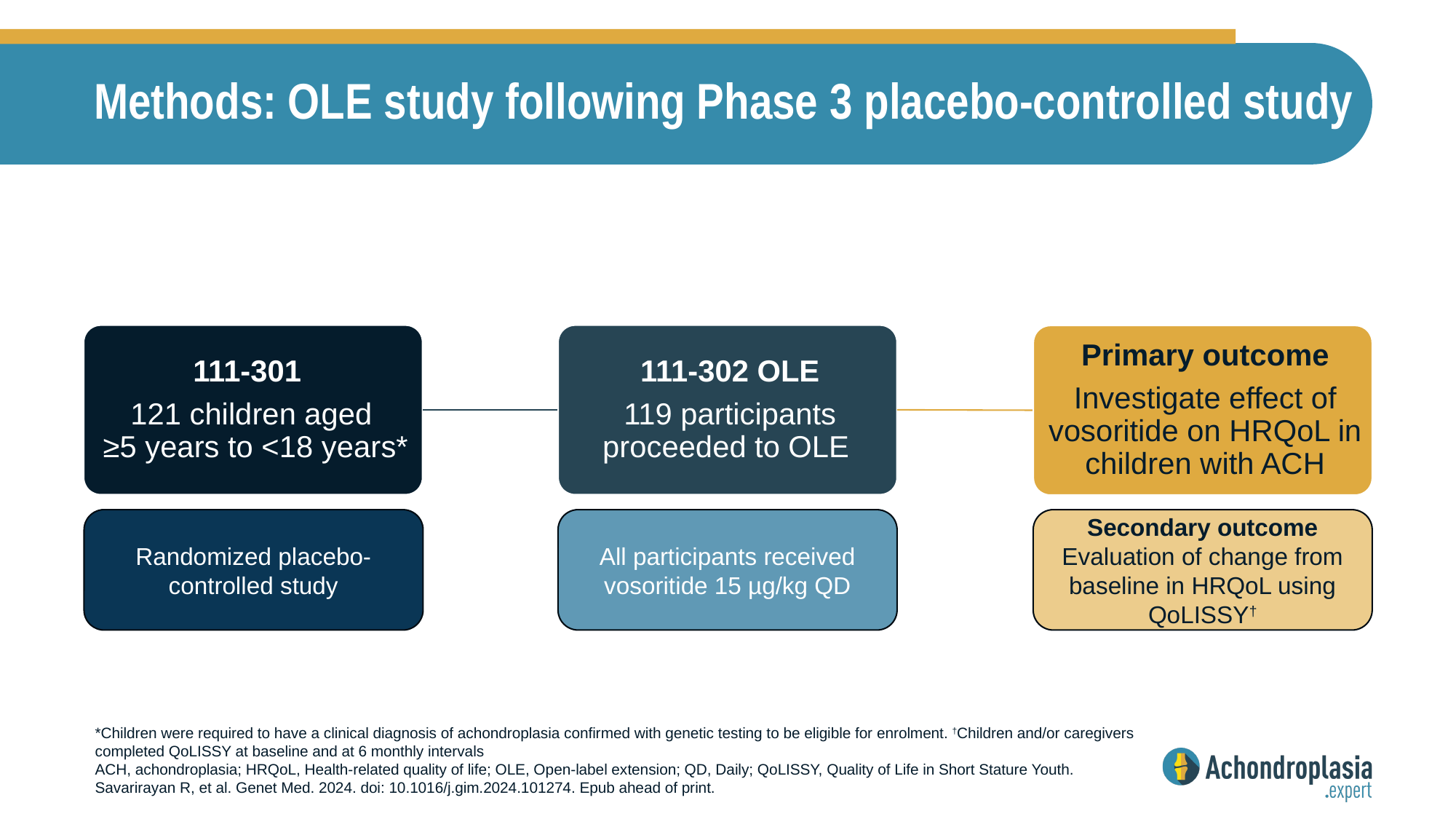

# Methods: OLE study following Phase 3 placebo-controlled study
111-301
121 children aged
≥5 years to <18 years*

111-302 OLE
119 participants proceeded to OLE

Primary outcome
Investigate effect of vosoritide on HRQoL in children with ACH
Secondary outcome
Evaluation of change from baseline in HRQoL using QoLISSY†
Randomized placebo-controlled study
All participants received vosoritide 15 µg/kg QD
*Children were required to have a clinical diagnosis of achondroplasia confirmed with genetic testing to be eligible for enrolment. †Children and/or caregivers completed QoLISSY at baseline and at 6 monthly intervals
ACH, achondroplasia; HRQoL, Health-related quality of life; OLE, Open-label extension; QD, Daily; QoLISSY, Quality of Life in Short Stature Youth.
Savarirayan R, et al. Genet Med. 2024. doi: 10.1016/j.gim.2024.101274. Epub ahead of print.